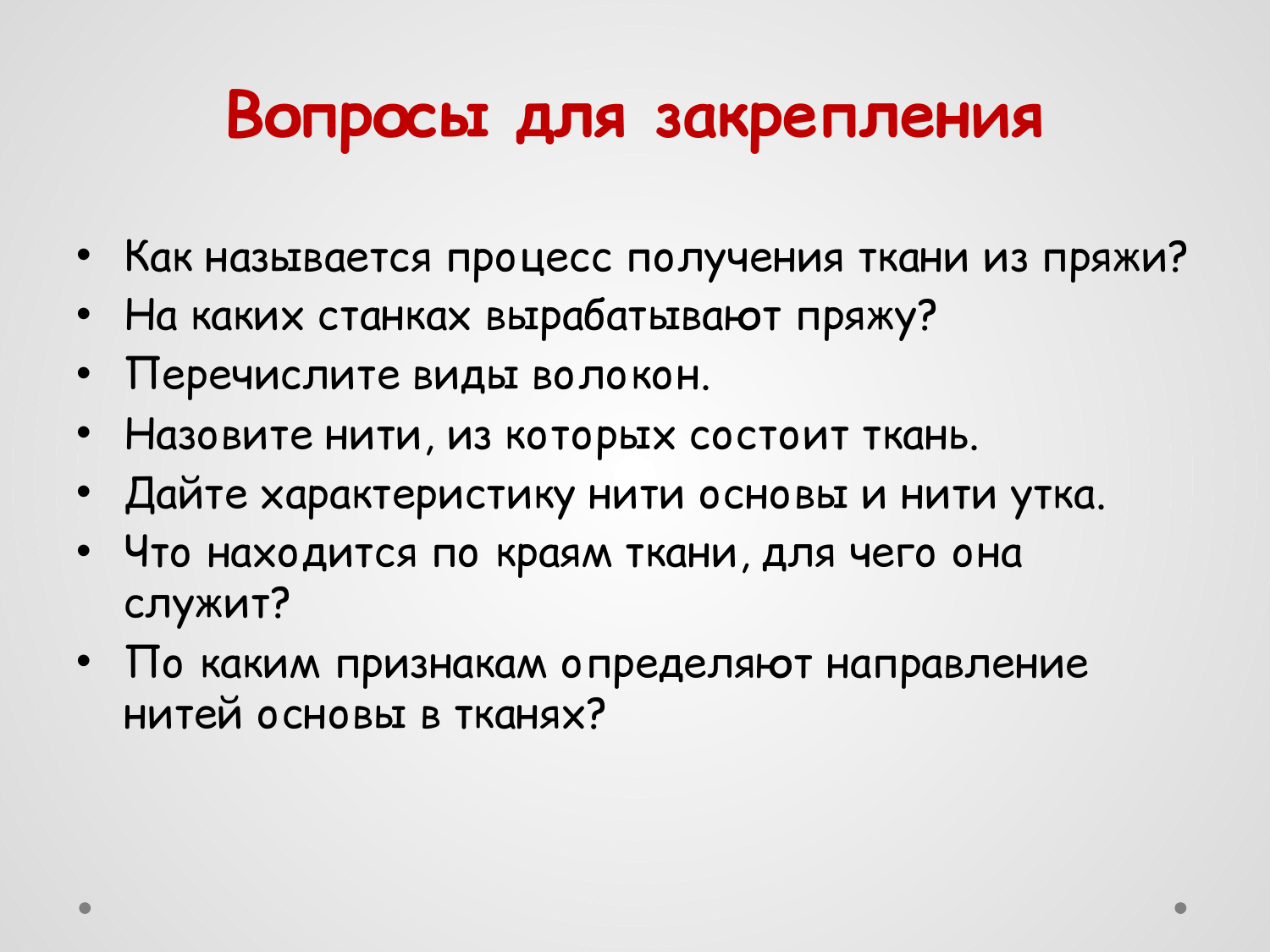

# Вопросы для закрепления
Как называется процесс получения ткани из пряжи?
На каких станках вырабатывают пряжу?
Перечислите виды волокон.
Назовите нити, из которых состоит ткань.
Дайте характеристику нити основы и нити утка.
Что находится по краям ткани, для чего она служит?
По каким признакам определяют направление нитей основы в тканях?